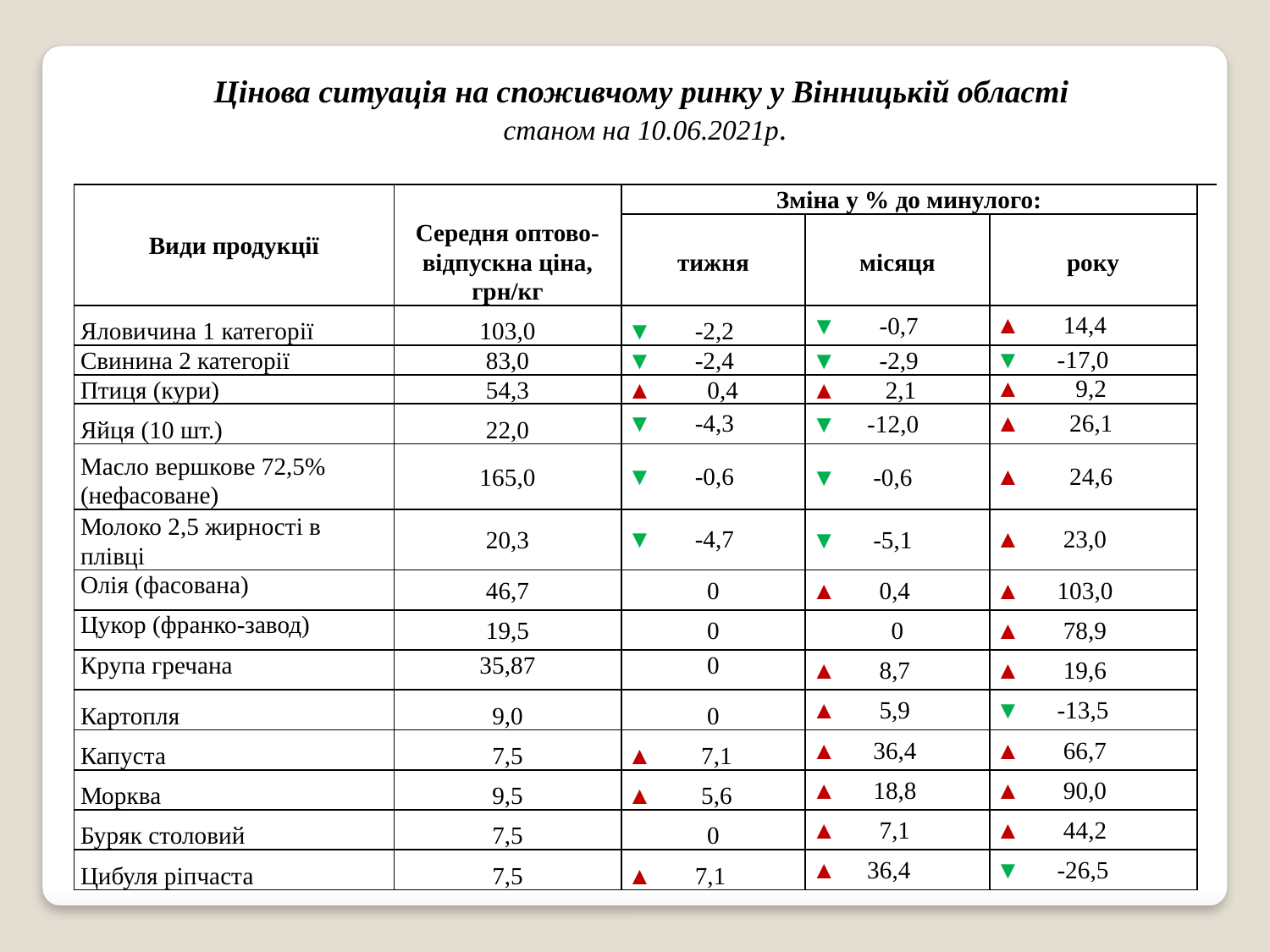

| Цінова ситуація на споживчому ринку у Вінницькій області станом на 10.06.2021р. |  |  |  |  |  |
| --- | --- | --- | --- | --- | --- |
| Види продукції | Середня оптово-відпускна ціна, грн/кг | Зміна у % до минулого: |  |  |  |
|  |  | тижня | місяця | року |  |
| Яловичина 1 категорії | 103,0 | ▼ -2,2 | ▼ -0,7 | ▲ 14,4 |  |
| Свинина 2 категорії | 83,0 | ▼ -2,4 | ▼ -2,9 | ▼ -17,0 |  |
| Птиця (кури) | 54,3 | ▲ 0,4 | ▲ 2,1 | ▲ 9,2 |  |
| Яйця (10 шт.) | 22,0 | ▼ -4,3 | ▼ -12,0 | ▲ 26,1 |  |
| Масло вершкове 72,5% (нефасоване) | 165,0 | ▼ -0,6 | ▼ -0,6 | ▲ 24,6 |  |
| Молоко 2,5 жирності в плівці | 20,3 | ▼ -4,7 | ▼ -5,1 | ▲ 23,0 |  |
| Олія (фасована) | 46,7 | 0 | ▲ 0,4 | ▲ 103,0 |  |
| Цукор (франко-завод) | 19,5 | 0 | 0 | ▲ 78,9 |  |
| Крупа гречана | 35,87 | 0 | ▲ 8,7 | ▲ 19,6 |  |
| Картопля | 9,0 | 0 | ▲ 5,9 | ▼ -13,5 |  |
| Капуста | 7,5 | ▲ 7,1 | ▲ 36,4 | ▲ 66,7 |  |
| Морква | 9,5 | ▲ 5,6 | ▲ 18,8 | ▲ 90,0 |  |
| Буряк столовий | 7,5 | 0 | ▲ 7,1 | ▲ 44,2 |  |
| Цибуля ріпчаста | 7,5 | ▲ 7,1 | ▲ 36,4 | ▼ -26,5 |  |